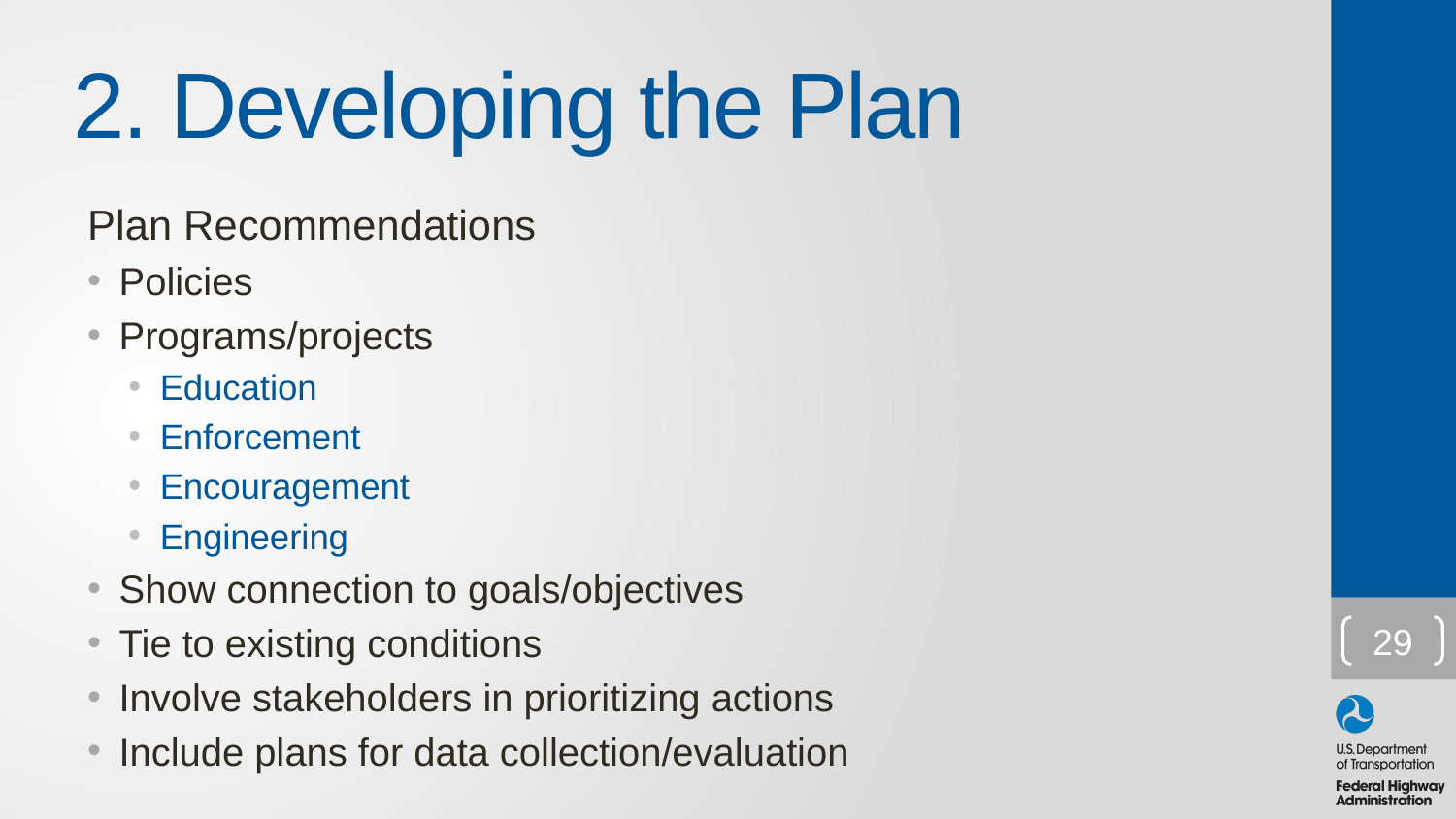

# 2. Developing the Plan
Plan Recommendations
Policies
Programs/projects
Education
Enforcement
Encouragement
Engineering
Show connection to goals/objectives
Tie to existing conditions
Involve stakeholders in prioritizing actions
Include plans for data collection/evaluation
29